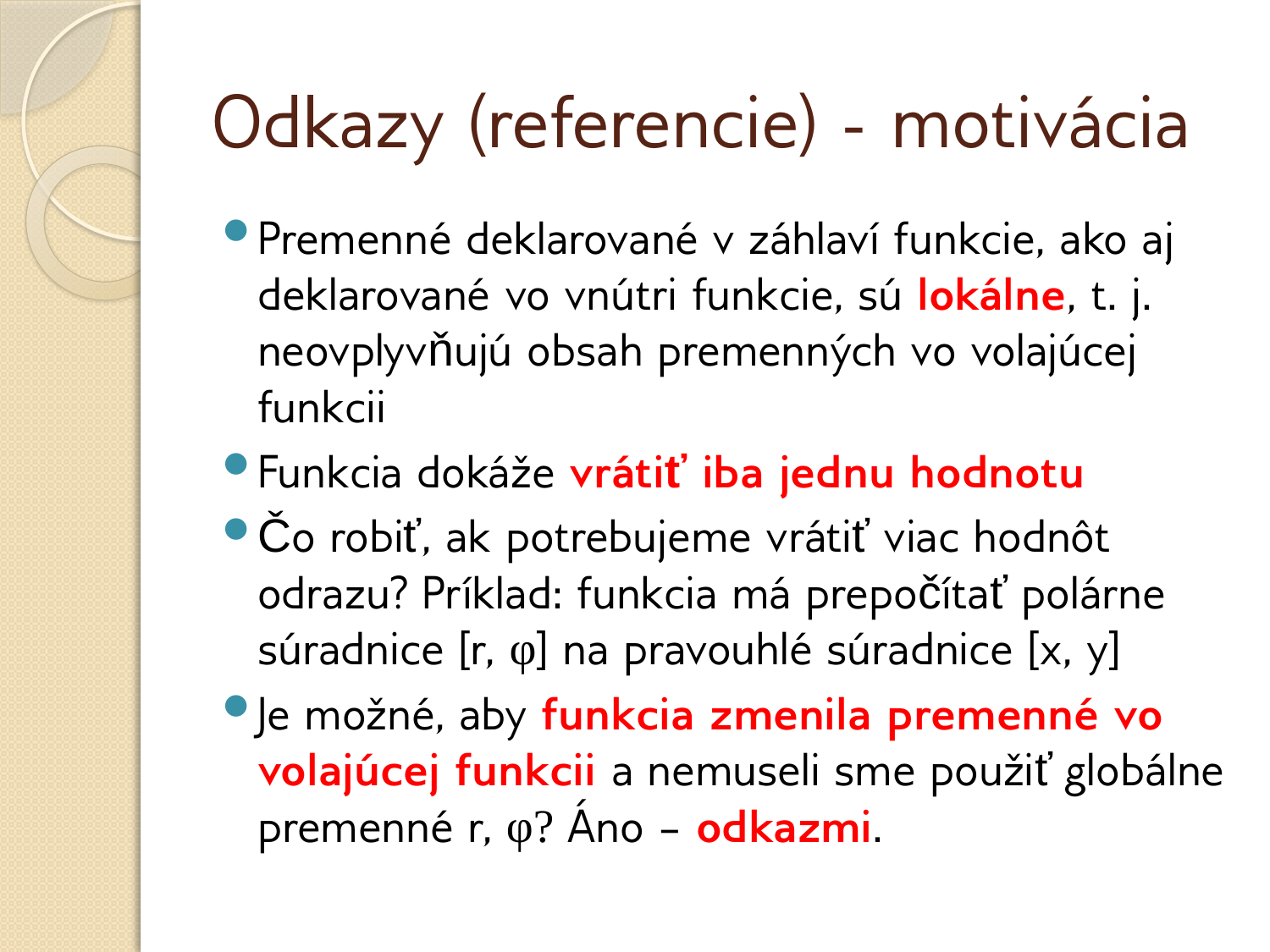

# Odkazy (referencie) - motivácia
Premenné deklarované v záhlaví funkcie, ako aj deklarované vo vnútri funkcie, sú lokálne, t. j. neovplyvňujú obsah premenných vo volajúcej funkcii
Funkcia dokáže vrátiť iba jednu hodnotu
Čo robiť, ak potrebujeme vrátiť viac hodnôt odrazu? Príklad: funkcia má prepočítať polárne súradnice [r, φ] na pravouhlé súradnice [x, y]
Je možné, aby funkcia zmenila premenné vo volajúcej funkcii a nemuseli sme použiť globálne premenné r, φ? Áno – odkazmi.